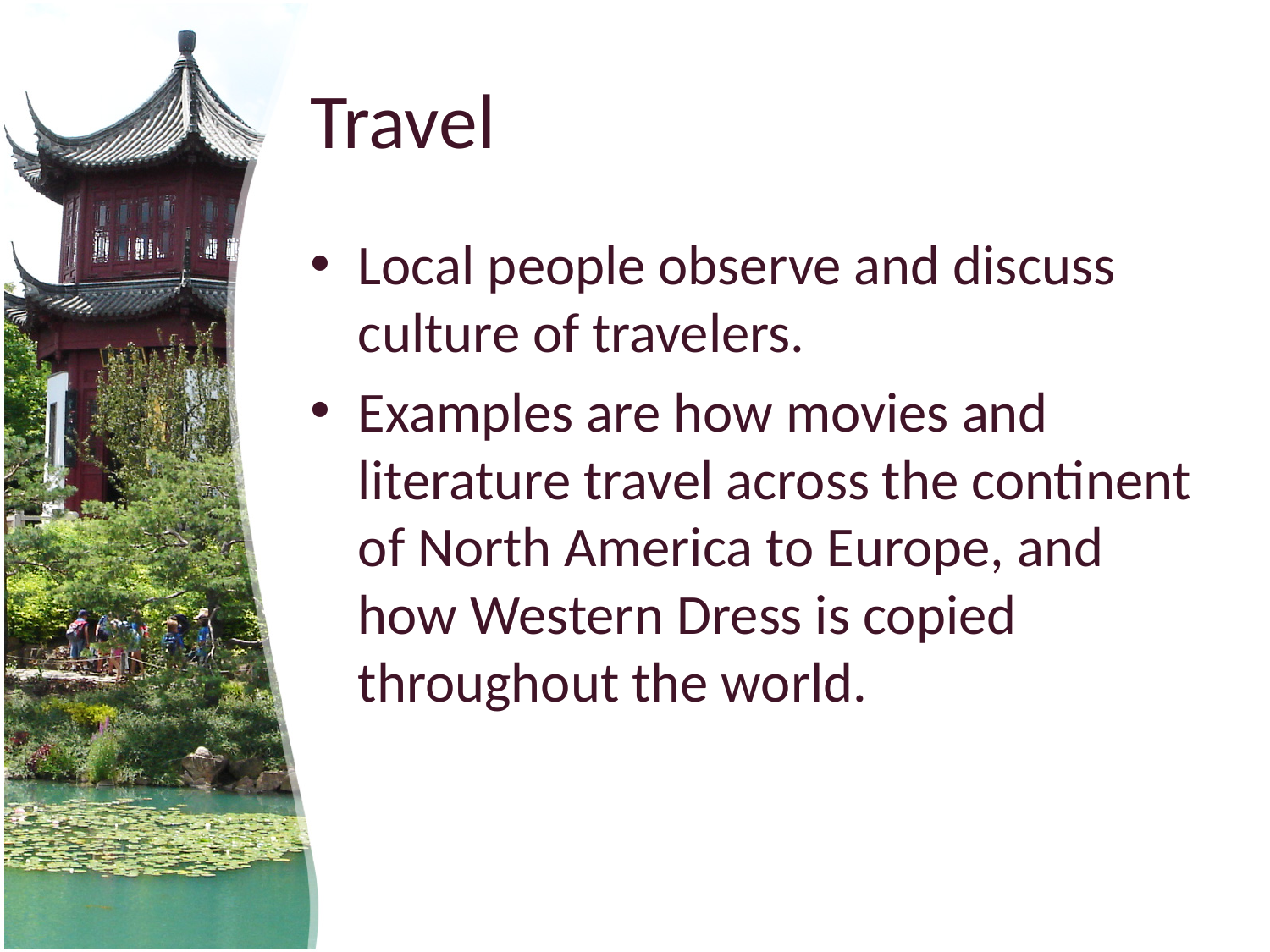

# Travel
Local people observe and discuss culture of travelers.
Examples are how movies and literature travel across the continent of North America to Europe, and how Western Dress is copied throughout the world.